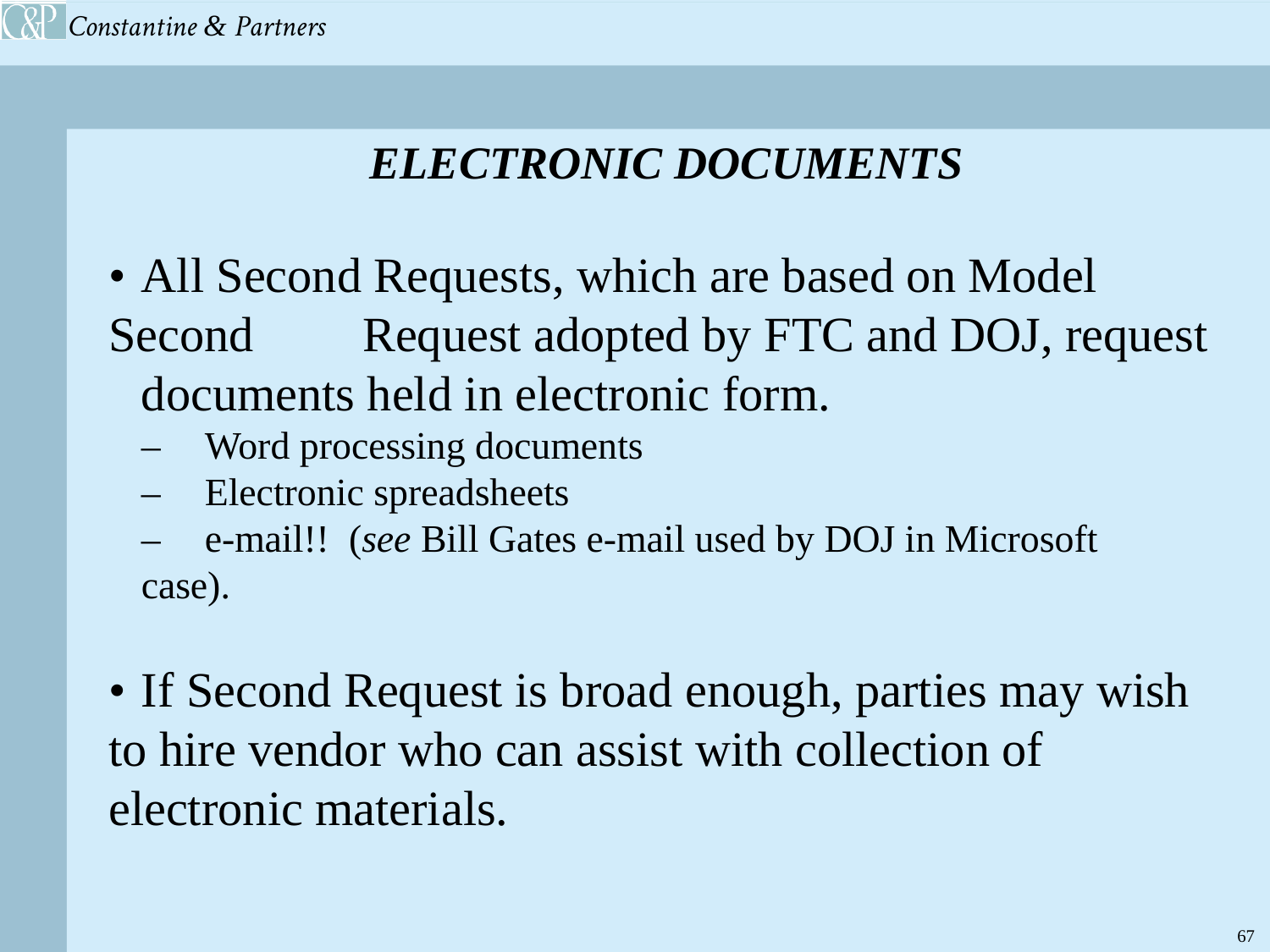

ELECTRONIC DOCUMENTS
• 	All Second Requests, which are based on Model 		Second 	Request adopted by FTC and DOJ, request 		documents held in electronic form.
	– 	Word processing documents
	– 	Electronic spreadsheets
	– 	e-mail!!  (see Bill Gates e-mail used by DOJ in Microsoft 			case).

• 	If Second Request is broad enough, parties may wish 	to hire vendor who can assist with collection of 		electronic materials.